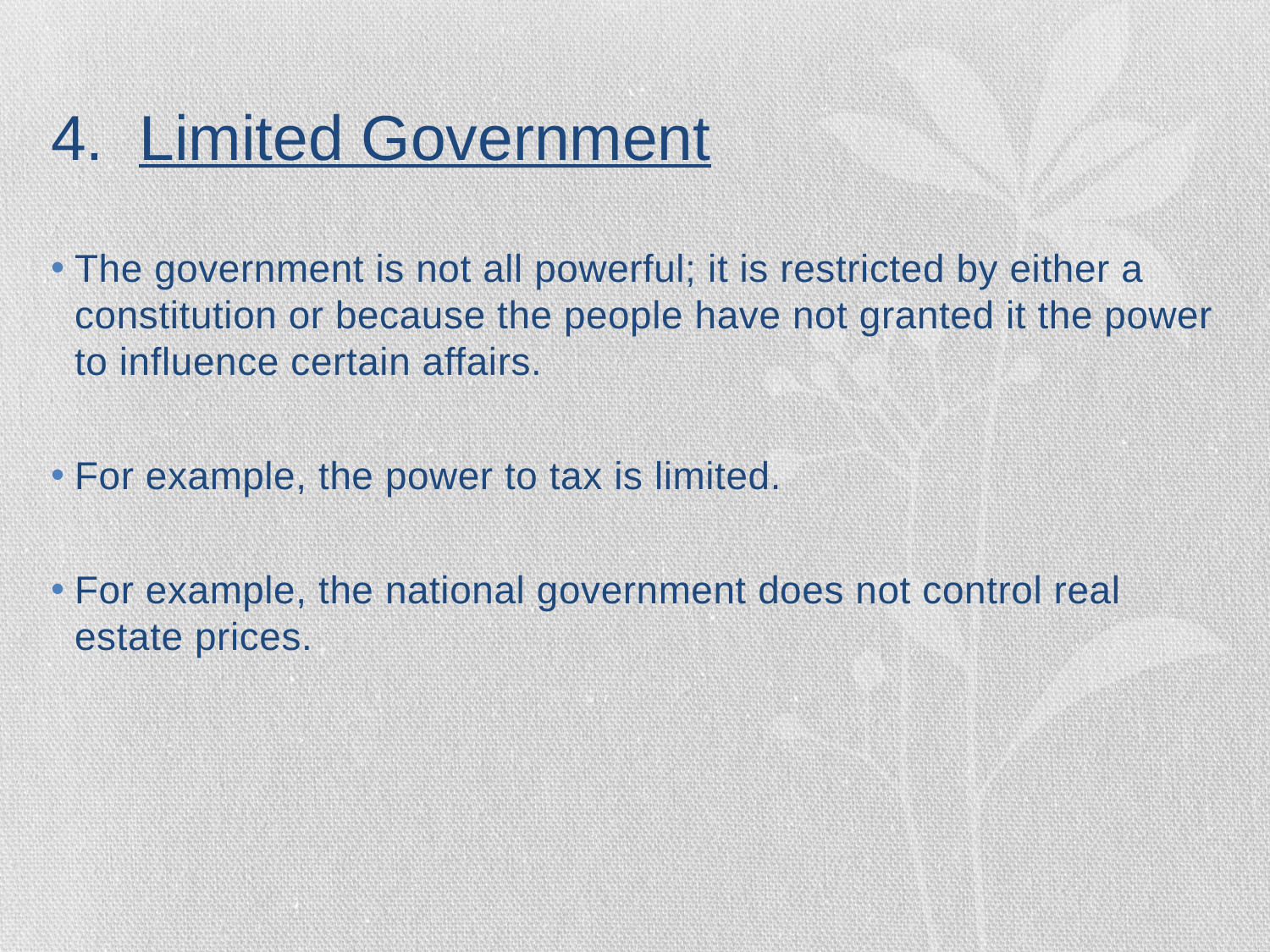

# 4.  Limited Government

The government is not all powerful; it is restricted by either a constitution or because the people have not granted it the power to influence certain affairs.

For example, the power to tax is limited.

For example, the national government does not control real estate prices.